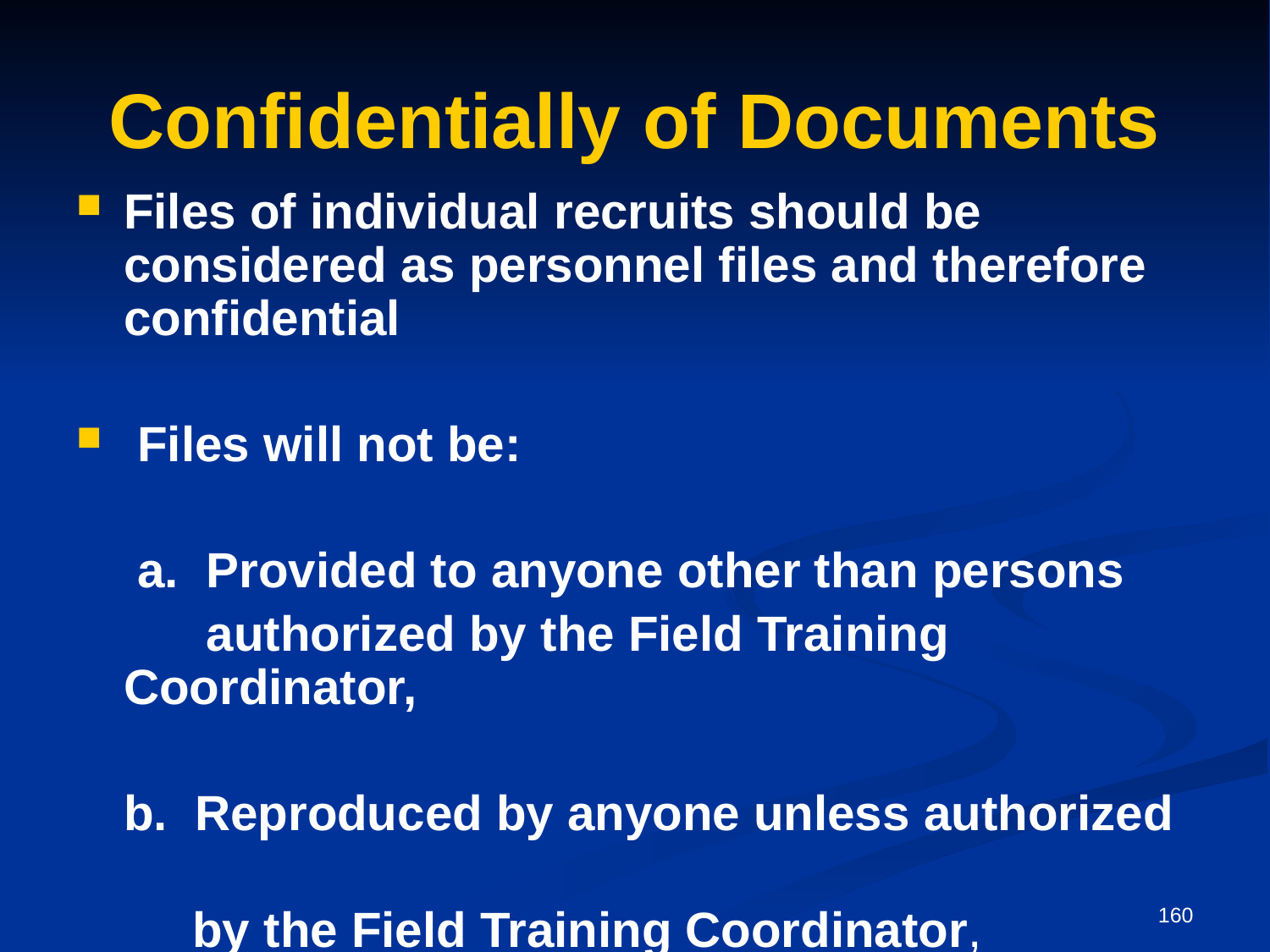

# Confidentially of Documents
Files of individual recruits should be considered as personnel files and therefore confidential

 Files will not be:

	 a.  Provided to anyone other than persons
	      authorized by the Field Training 	Coordinator,

	b.  Reproduced by anyone unless authorized
	     by the Field Training Coordinator,
160